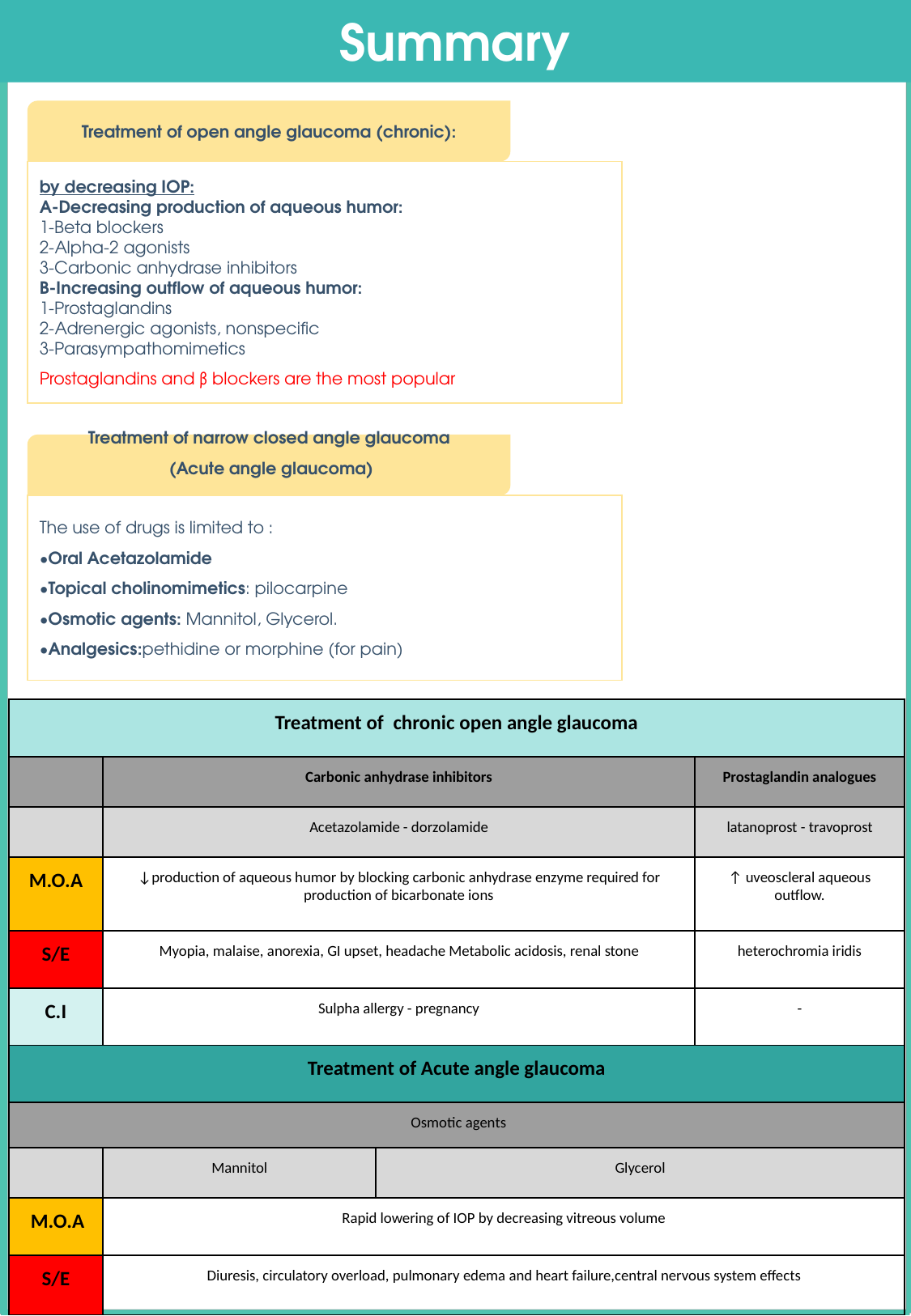

Summary
Treatment of open angle glaucoma (chronic):
by decreasing IOP:
A-Decreasing production of aqueous humor:
1-Beta blockers
2-Alpha-2 agonists
3-Carbonic anhydrase inhibitors
B-Increasing outflow of aqueous humor:
1-Prostaglandins
2-Adrenergic agonists, nonspecific
3-Parasympathomimetics
Prostaglandins and β blockers are the most popular
Treatment of narrow closed angle glaucoma
 (Acute angle glaucoma)

The use of drugs is limited to :
•Oral Acetazolamide
•Topical cholinomimetics: pilocarpine
•Osmotic agents: Mannitol, Glycerol.
•Analgesics:pethidine or morphine (for pain)
| Treatment of chronic open angle glaucoma |  |  |  |
| --- | --- | --- | --- |
|  | Carbonic anhydrase inhibitors |  | Prostaglandin analogues |
|  | Acetazolamide - dorzolamide |  | latanoprost - travoprost |
| M.O.A | ↓production of aqueous humor by blocking carbonic anhydrase enzyme required for production of bicarbonate ions |  | ↑ uveoscleral aqueous outflow. |
| S/E | Myopia, malaise, anorexia, GI upset, headache Metabolic acidosis, renal stone |  | heterochromia iridis |
| C.I | Sulpha allergy - pregnancy |  | - |
| Treatment of Acute angle glaucoma |  |  |  |
| Osmotic agents |  |  |  |
|  | Mannitol | Glycerol |  |
| M.O.A | Rapid lowering of IOP by decreasing vitreous volume |  |  |
| S/E | Diuresis, circulatory overload, pulmonary edema and heart failure,central nervous system effects |  |  |